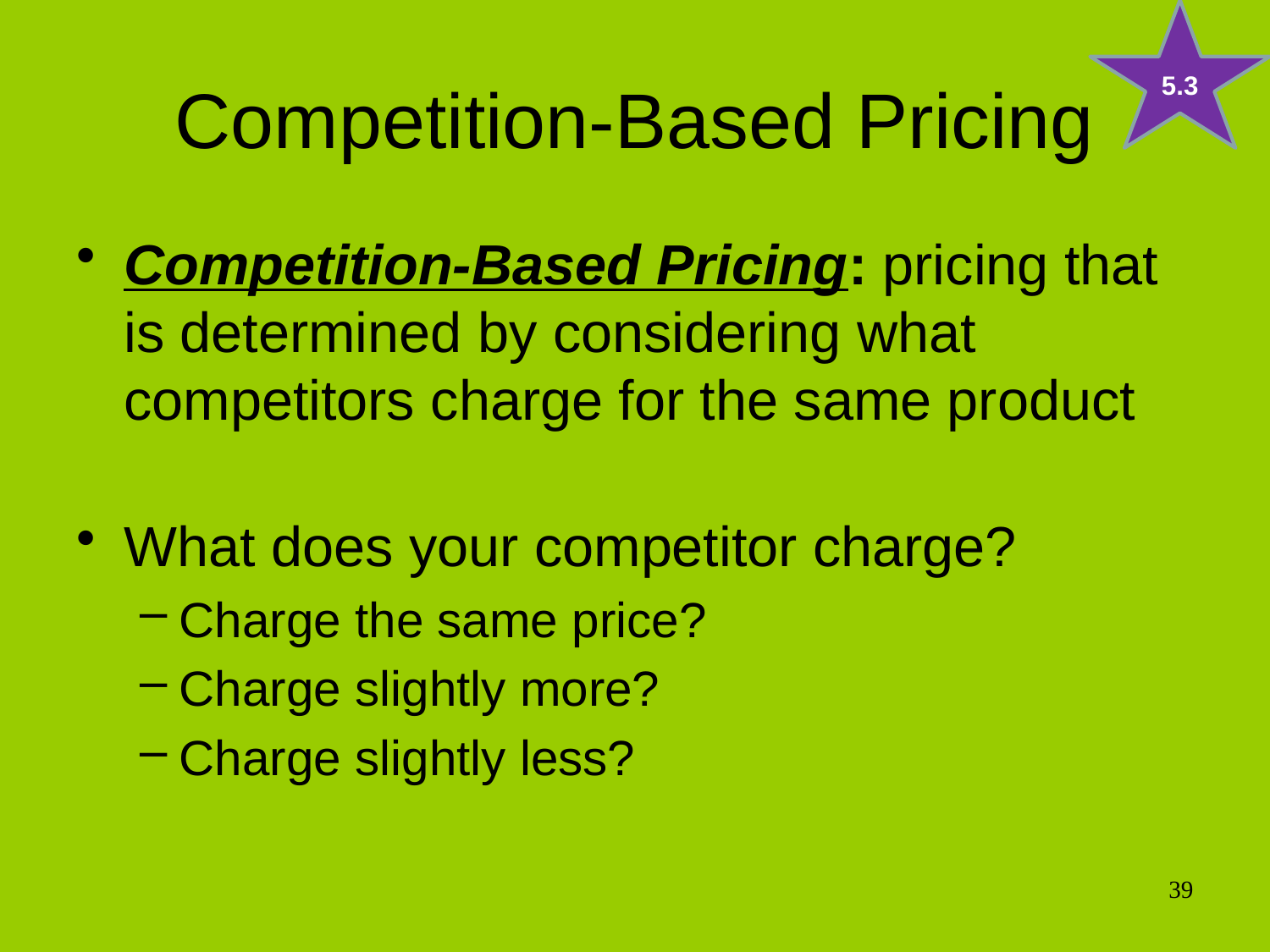

5.3
# Competition-Based Pricing
Competition-Based Pricing: pricing that is determined by considering what competitors charge for the same product
What does your competitor charge?
Charge the same price?
Charge slightly more?
Charge slightly less?

39